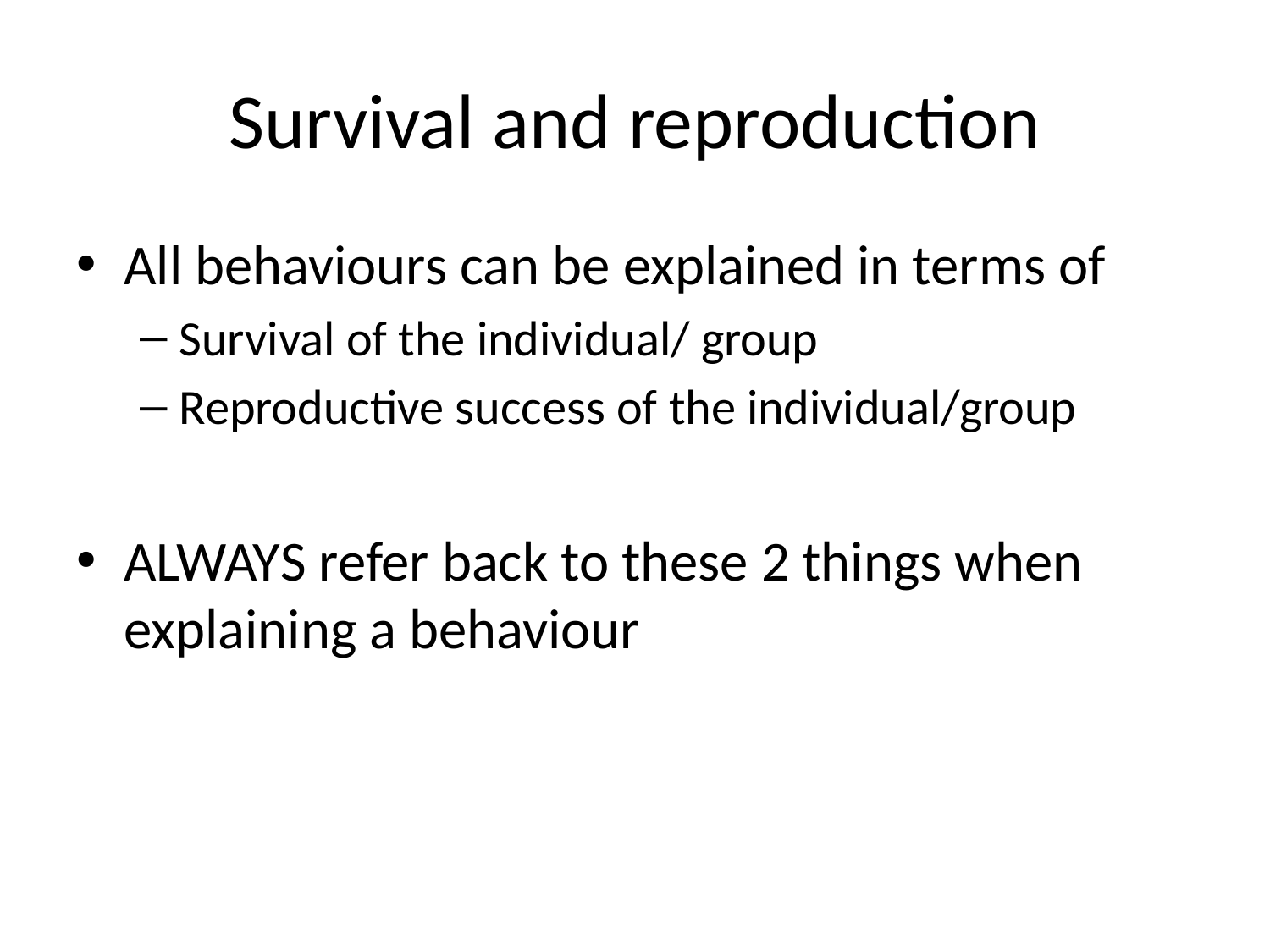

# Survival and reproduction
All behaviours can be explained in terms of
Survival of the individual/ group
Reproductive success of the individual/group

ALWAYS refer back to these 2 things when explaining a behaviour